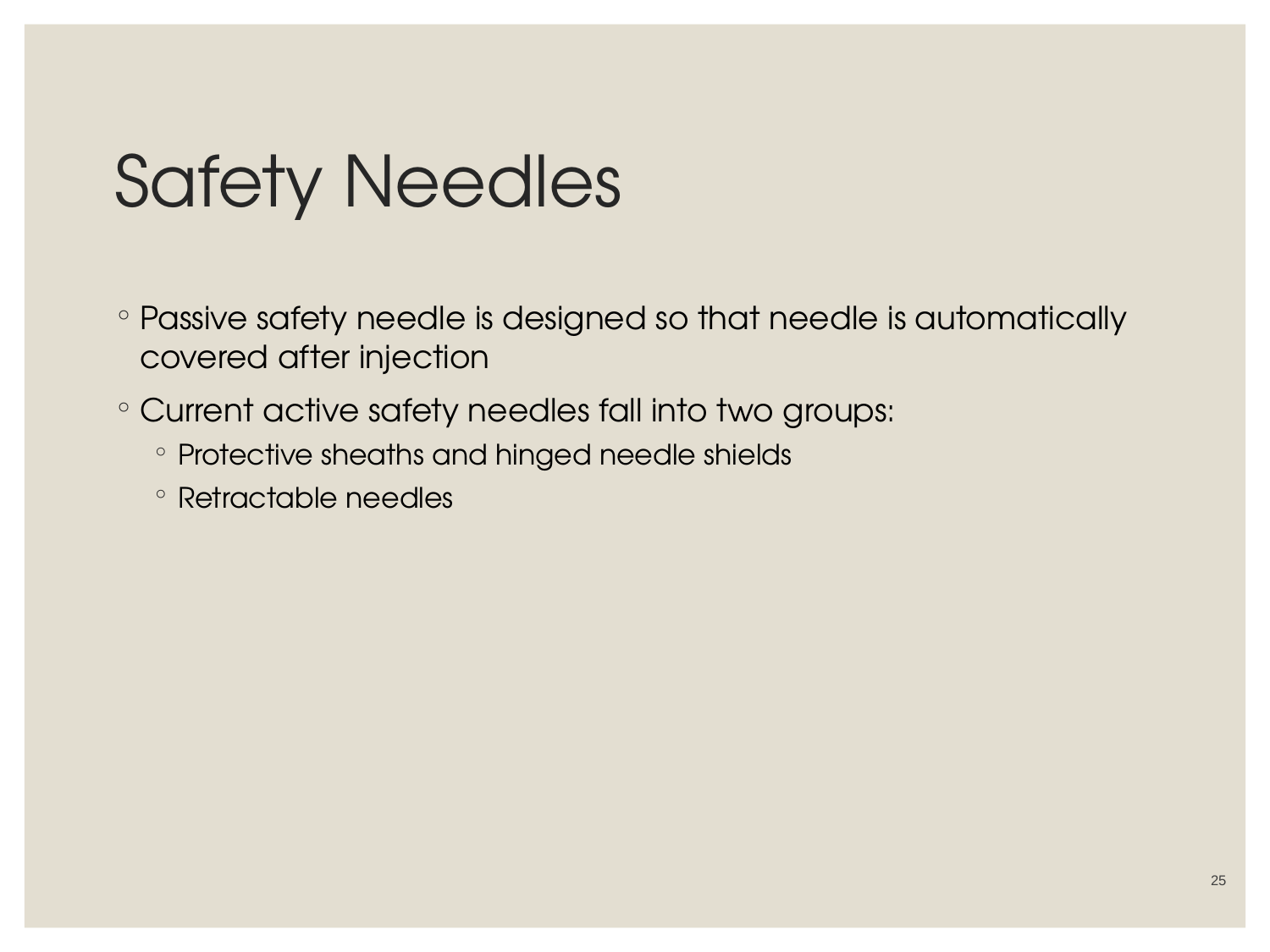

# Safety Needles
Passive safety needle is designed so that needle is automatically covered after injection
Current active safety needles fall into two groups:
Protective sheaths and hinged needle shields
Retractable needles
 25